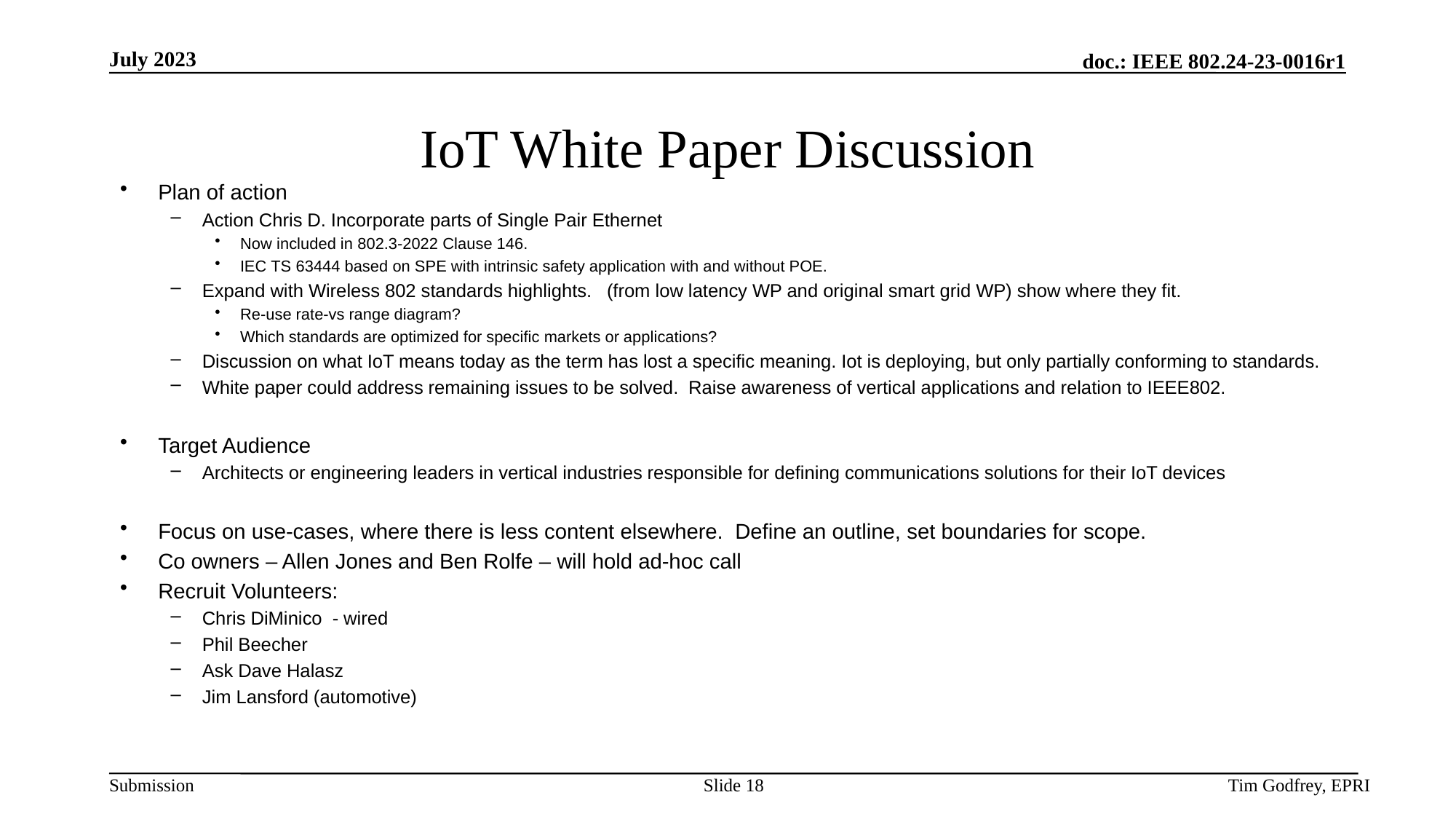

# IoT White Paper Discussion
Plan of action
Action Chris D. Incorporate parts of Single Pair Ethernet
Now included in 802.3-2022 Clause 146.
IEC TS 63444 based on SPE with intrinsic safety application with and without POE.
Expand with Wireless 802 standards highlights.   (from low latency WP and original smart grid WP) show where they fit.
Re-use rate-vs range diagram?
Which standards are optimized for specific markets or applications?
Discussion on what IoT means today as the term has lost a specific meaning. Iot is deploying, but only partially conforming to standards.
White paper could address remaining issues to be solved.  Raise awareness of vertical applications and relation to IEEE802.

Target Audience
Architects or engineering leaders in vertical industries responsible for defining communications solutions for their IoT devices

Focus on use-cases, where there is less content elsewhere.  Define an outline, set boundaries for scope.
Co owners – Allen Jones and Ben Rolfe – will hold ad-hoc call
Recruit Volunteers:
Chris DiMinico  - wired
Phil Beecher
Ask Dave Halasz
Jim Lansford (automotive)

Slide 18
Tim Godfrey, EPRI